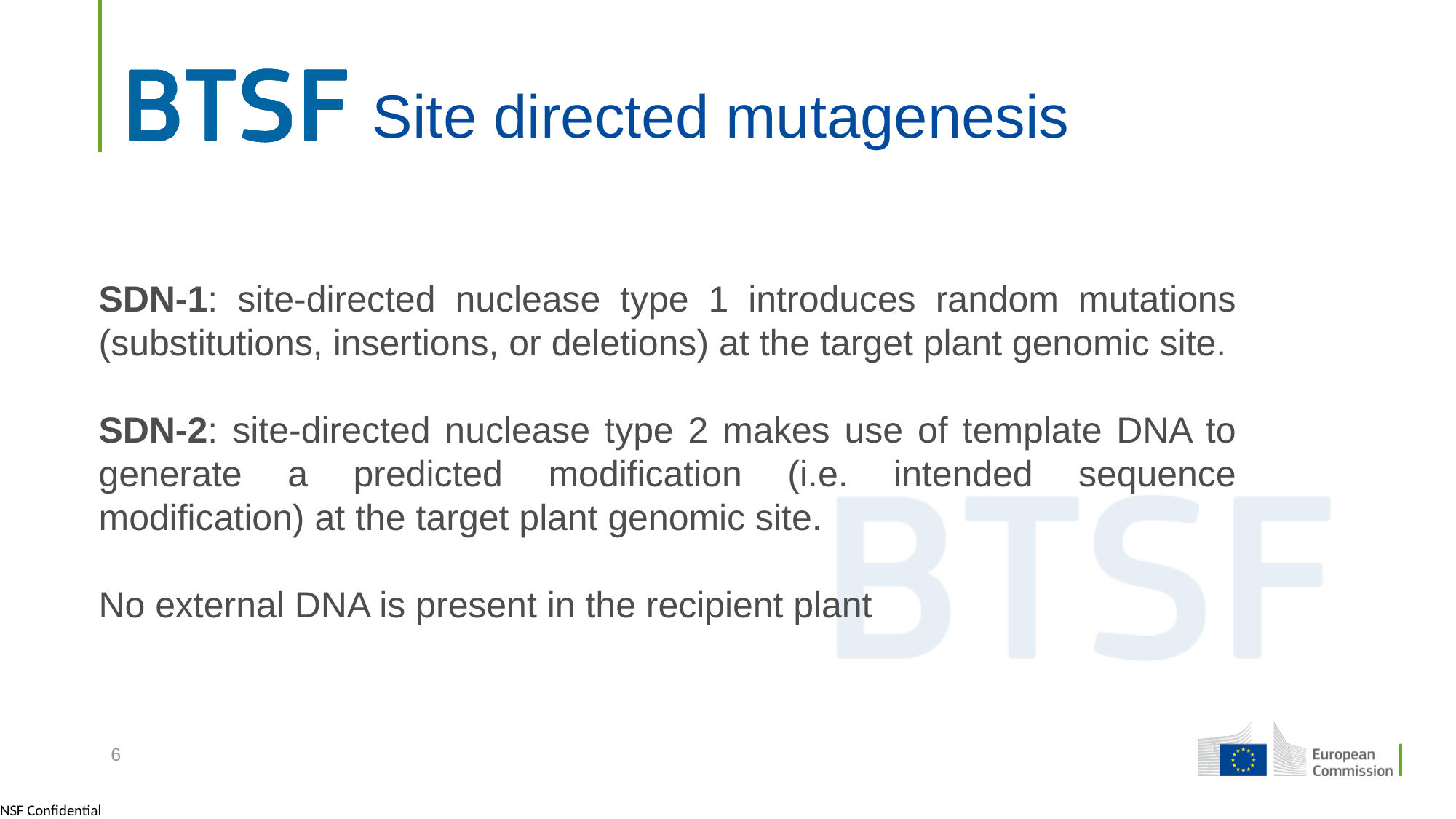

# Site directed mutagenesis
SDN-1: site-directed nuclease type 1 introduces random mutations (substitutions, insertions, or deletions) at the target plant genomic site.

SDN-2: site-directed nuclease type 2 makes use of template DNA to generate a predicted modification (i.e. intended sequence modification) at the target plant genomic site.

No external DNA is present in the recipient plant
6